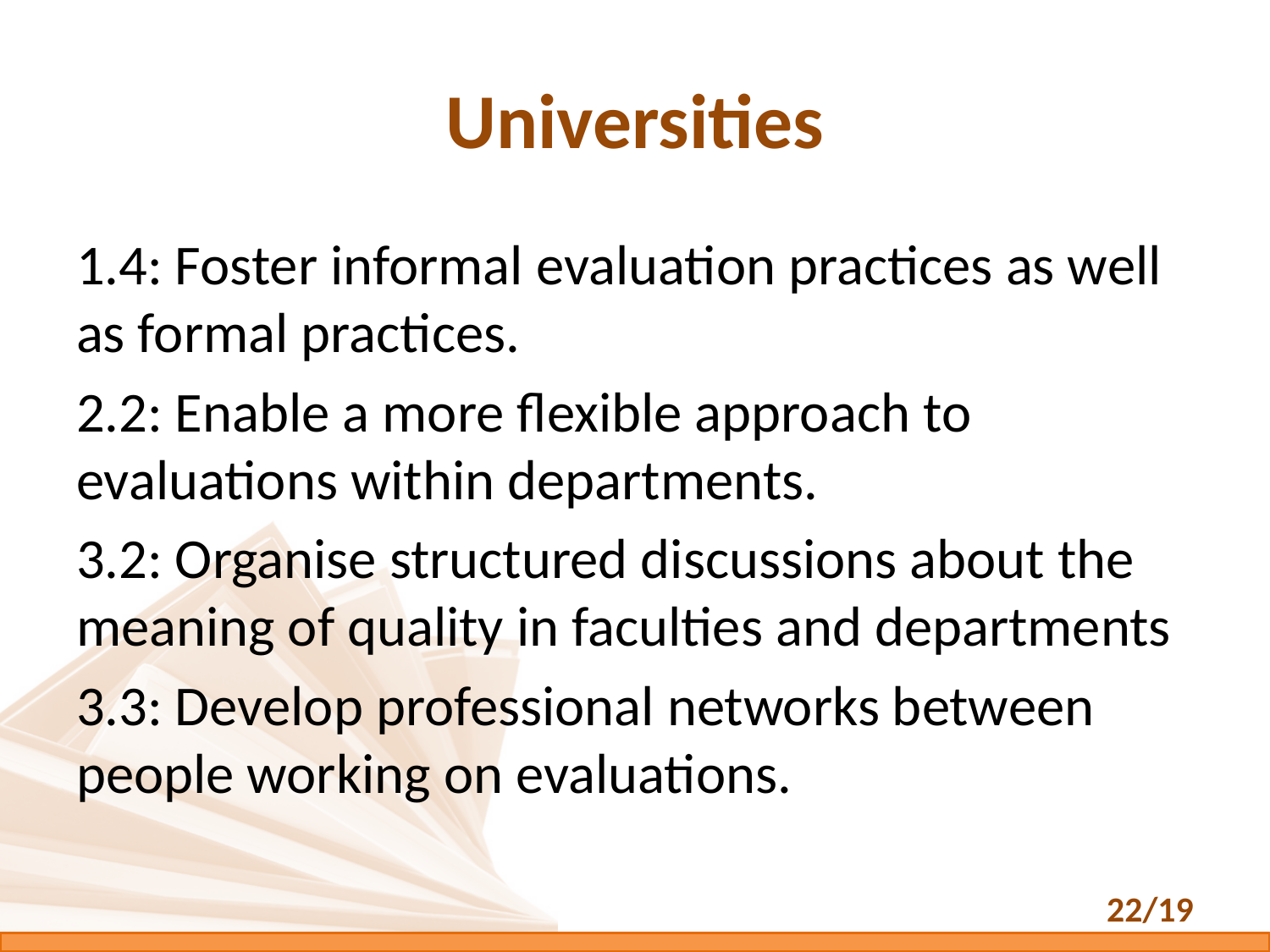

# Universities
1.4: Foster informal evaluation practices as well as formal practices.
2.2: Enable a more flexible approach to evaluations within departments.
3.2: Organise structured discussions about the meaning of quality in faculties and departments
3.3: Develop professional networks between people working on evaluations.

22